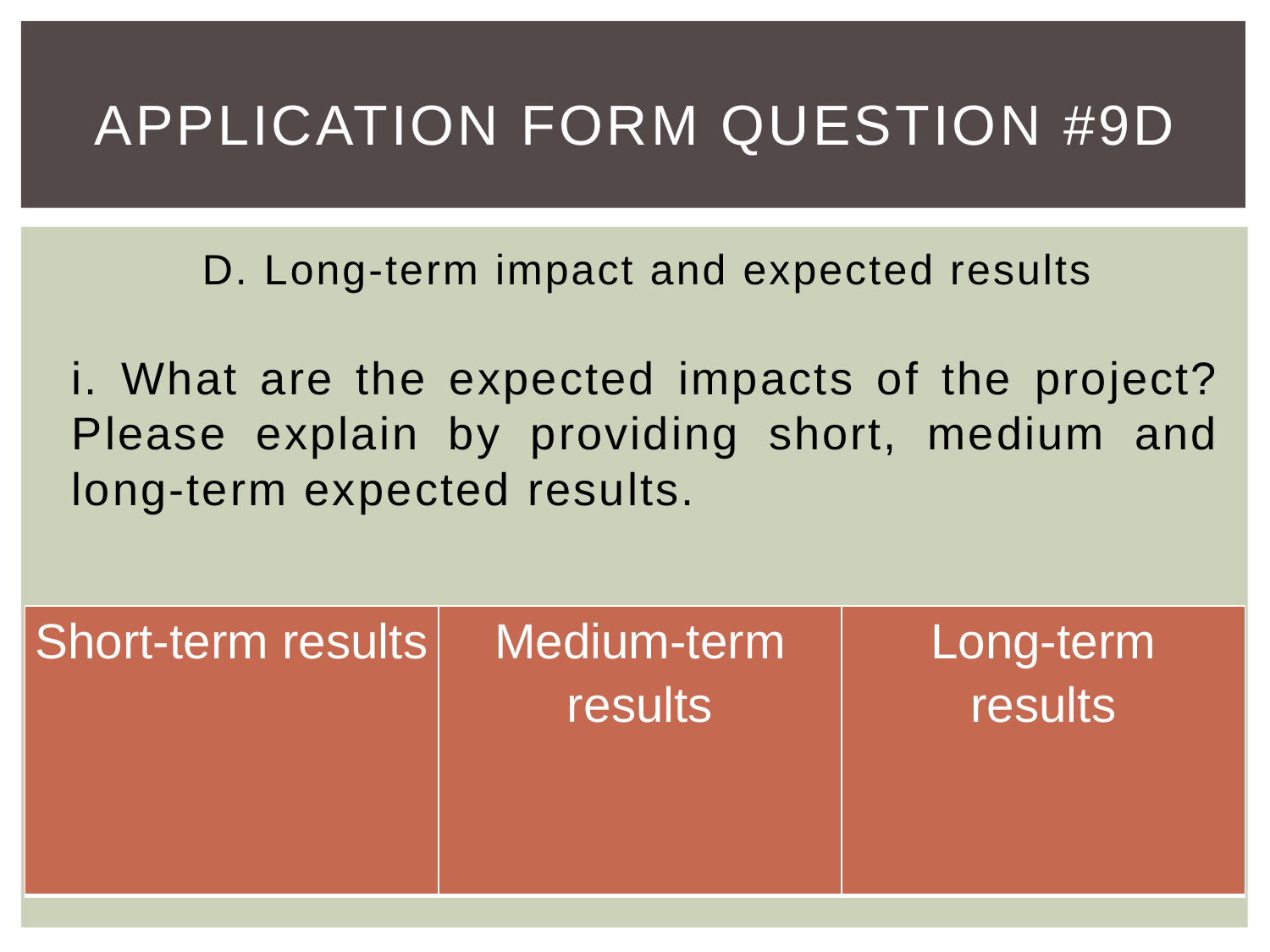

# Application Form Question #9d

D. Long-term impact and expected results

i. What are the expected impacts of the project? Please explain by providing short, medium and long-term expected results.

| Short-term results | Medium-term results | Long-term results |
| --- | --- | --- |